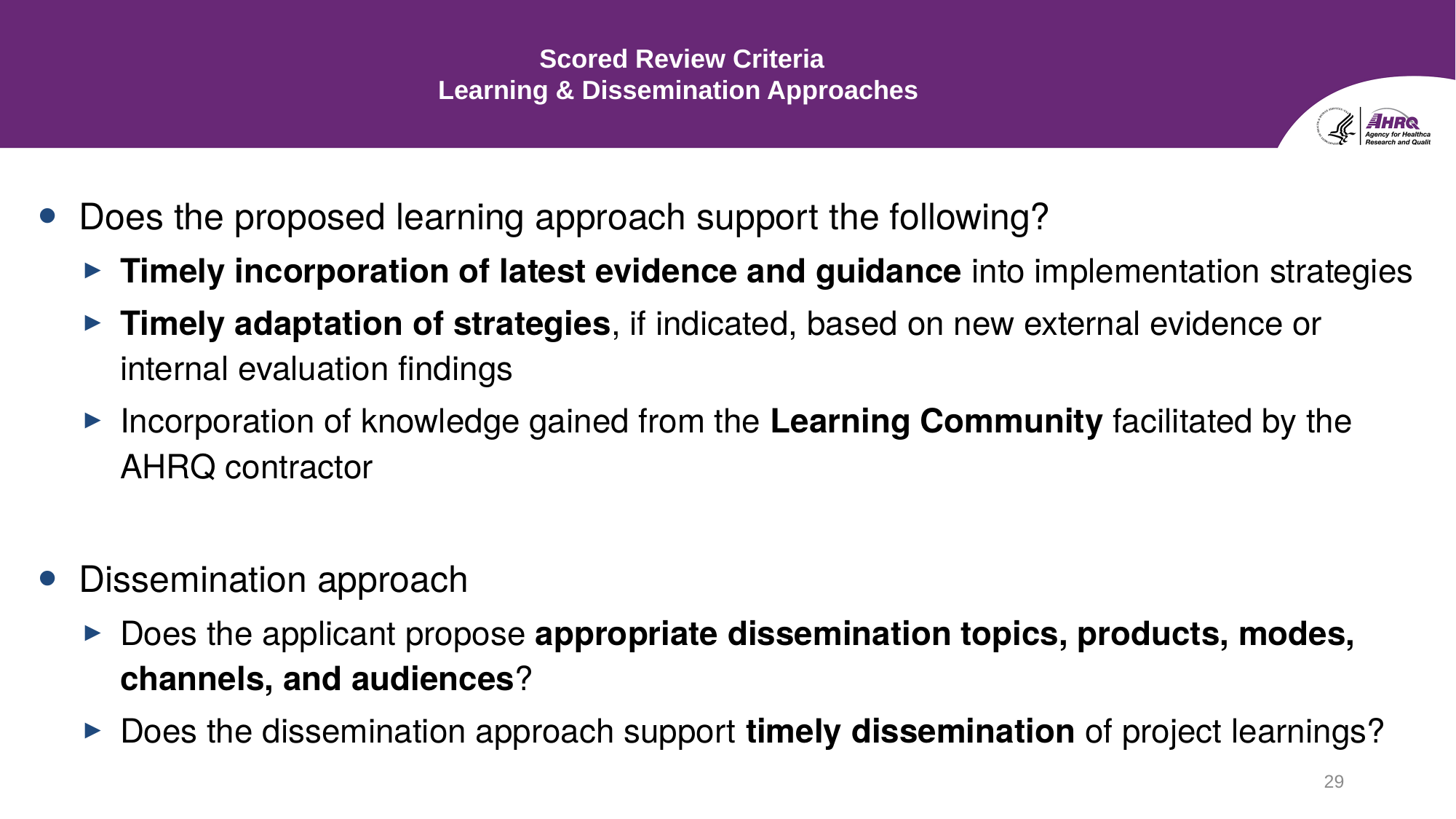

# Scored Review Criteria Learning & Dissemination Approaches
Does the proposed learning approach support the following?
Timely incorporation of latest evidence and guidance into implementation strategies
Timely adaptation of strategies, if indicated, based on new external evidence or internal evaluation findings
Incorporation of knowledge gained from the Learning Community facilitated by the AHRQ contractor

Dissemination approach
Does the applicant propose appropriate dissemination topics, products, modes, channels, and audiences?
Does the dissemination approach support timely dissemination of project learnings?
29